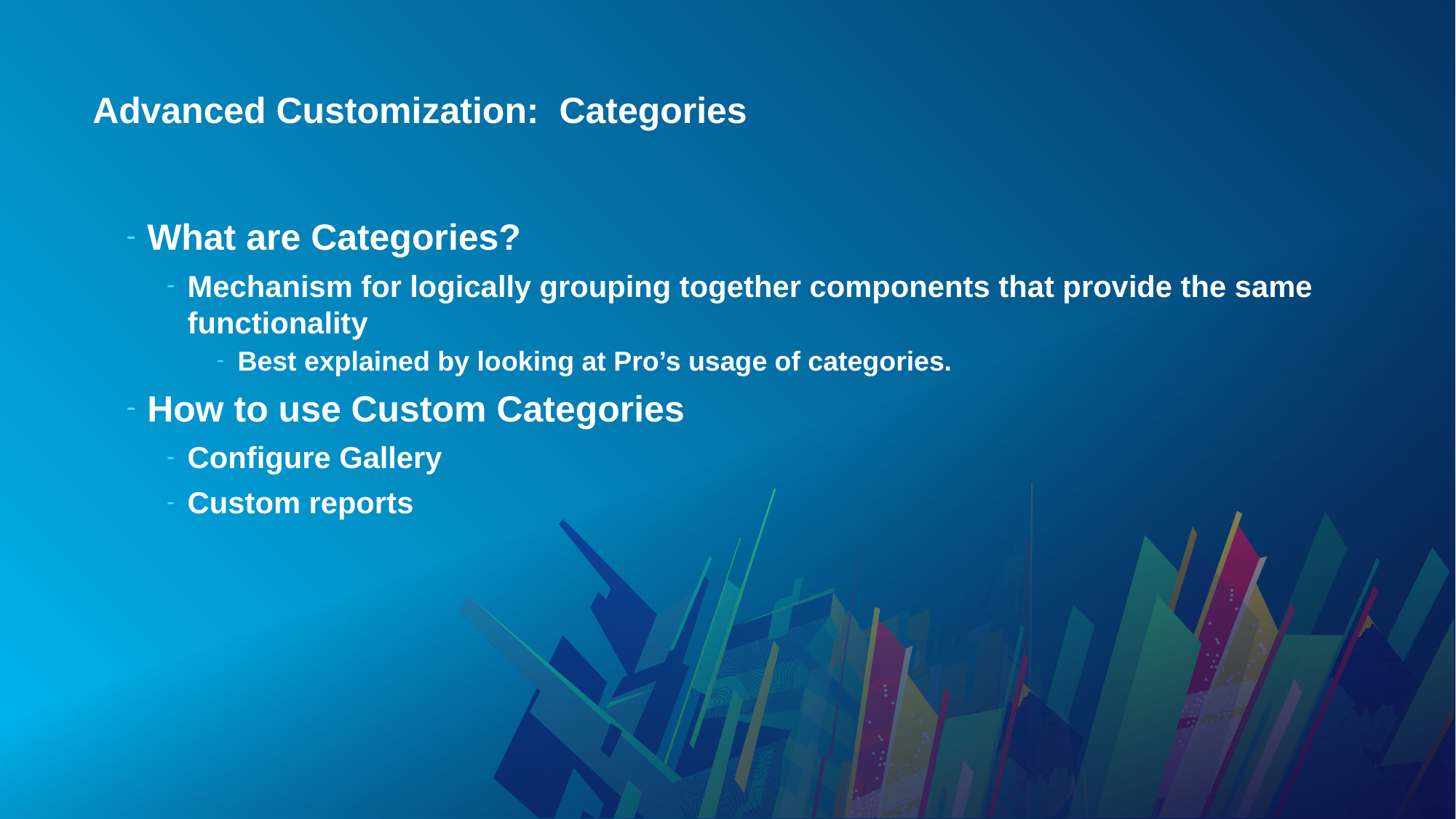

# Advanced Customization:  Categories

What are Categories?
Mechanism for logically grouping together components that provide the same functionality
Best explained by looking at Pro’s usage of categories.
How to use Custom Categories
Configure Gallery
Custom reports